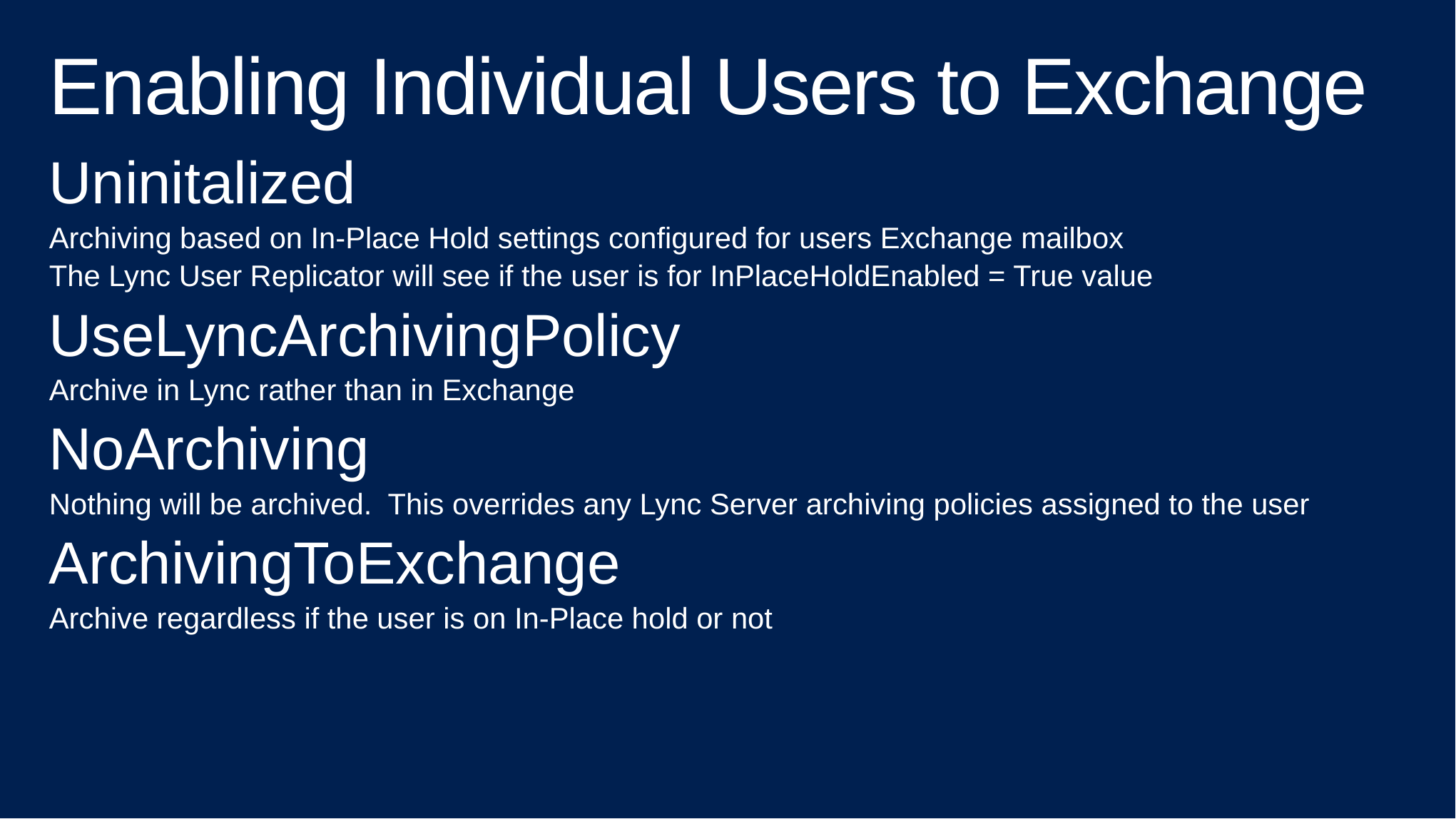

# Enabling Individual Users to Exchange
Uninitalized
Archiving based on In-Place Hold settings configured for users Exchange mailbox
The Lync User Replicator will see if the user is for InPlaceHoldEnabled = True value
UseLyncArchivingPolicy
Archive in Lync rather than in Exchange
NoArchiving
Nothing will be archived.  This overrides any Lync Server archiving policies assigned to the user
ArchivingToExchange
Archive regardless if the user is on In-Place hold or not